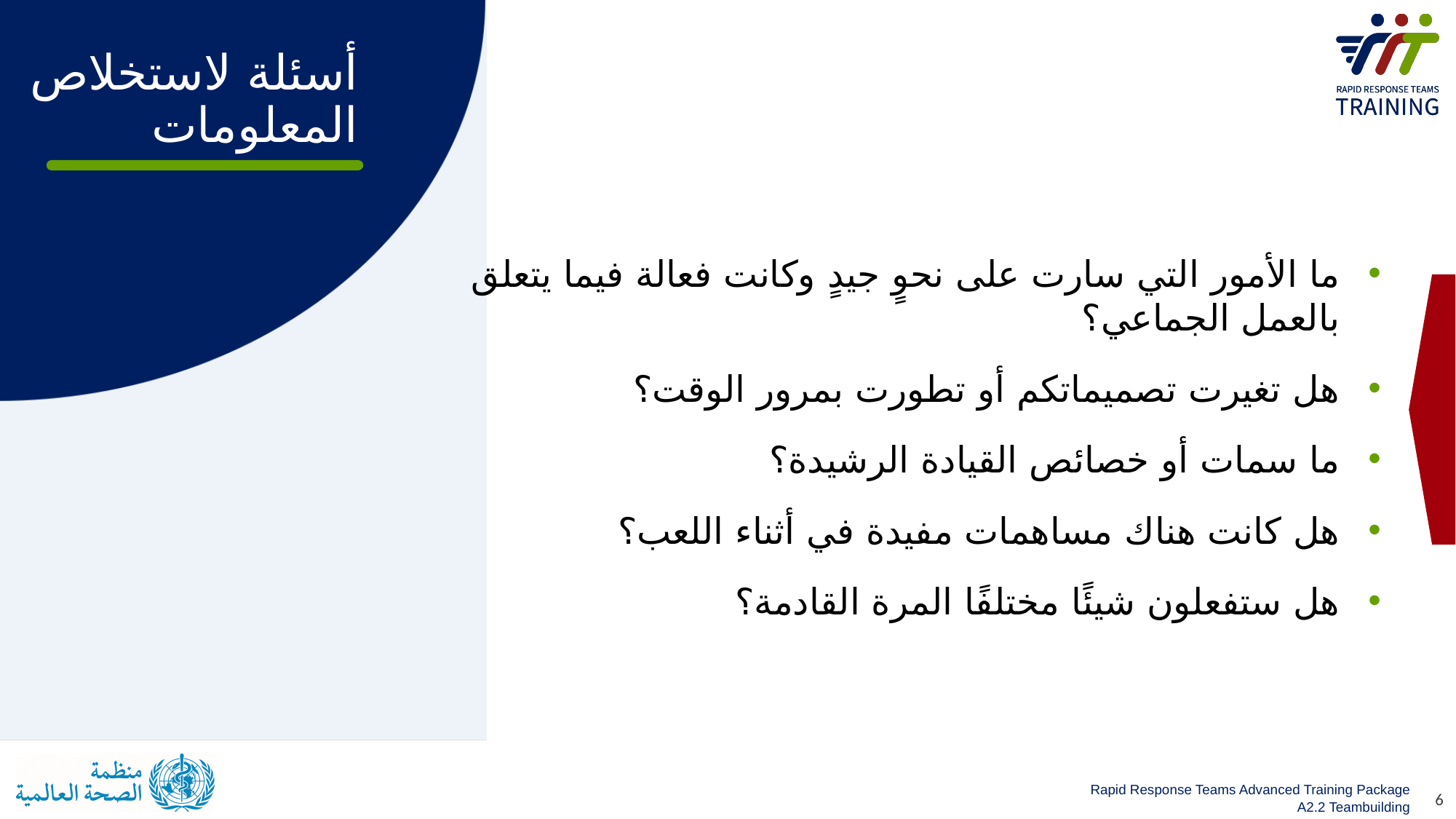

# أسئلة لاستخلاص المعلومات
ما الأمور التي سارت على نحوٍ جيدٍ وكانت فعالة فيما يتعلق بالعمل الجماعي؟
هل تغيرت تصميماتكم أو تطورت بمرور الوقت؟
ما سمات أو خصائص القيادة الرشيدة؟
هل كانت هناك مساهمات مفيدة في أثناء اللعب؟
هل ستفعلون شيئًا مختلفًا المرة القادمة؟